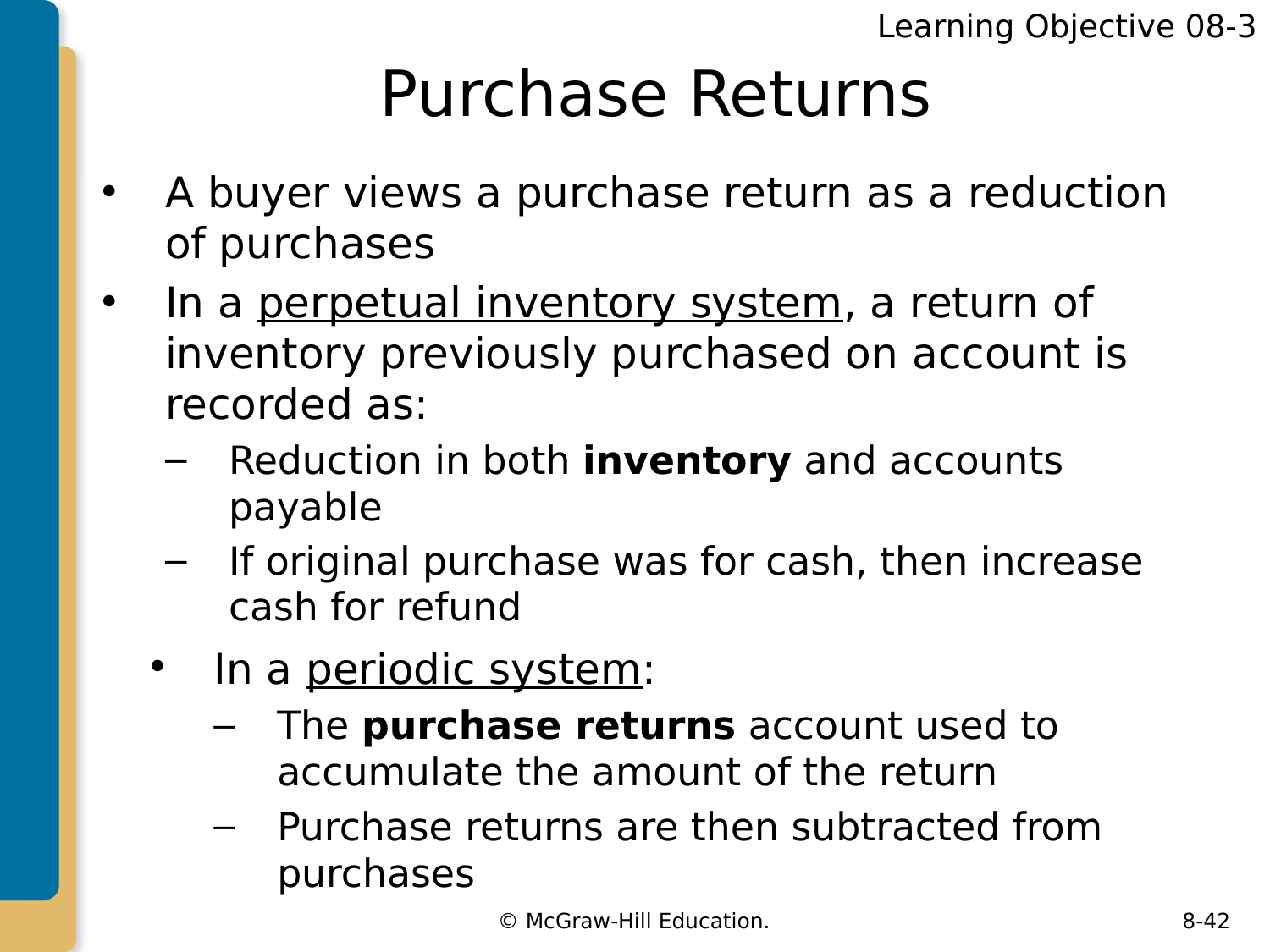

Learning Objective 08-3
# Purchase Returns
A buyer views a purchase return as a reduction of purchases
In a perpetual inventory system, a return of inventory previously purchased on account is recorded as:
Reduction in both inventory and accounts payable
If original purchase was for cash, then increase cash for refund
In a periodic system:
The purchase returns account used to accumulate the amount of the return
Purchase returns are then subtracted from purchases